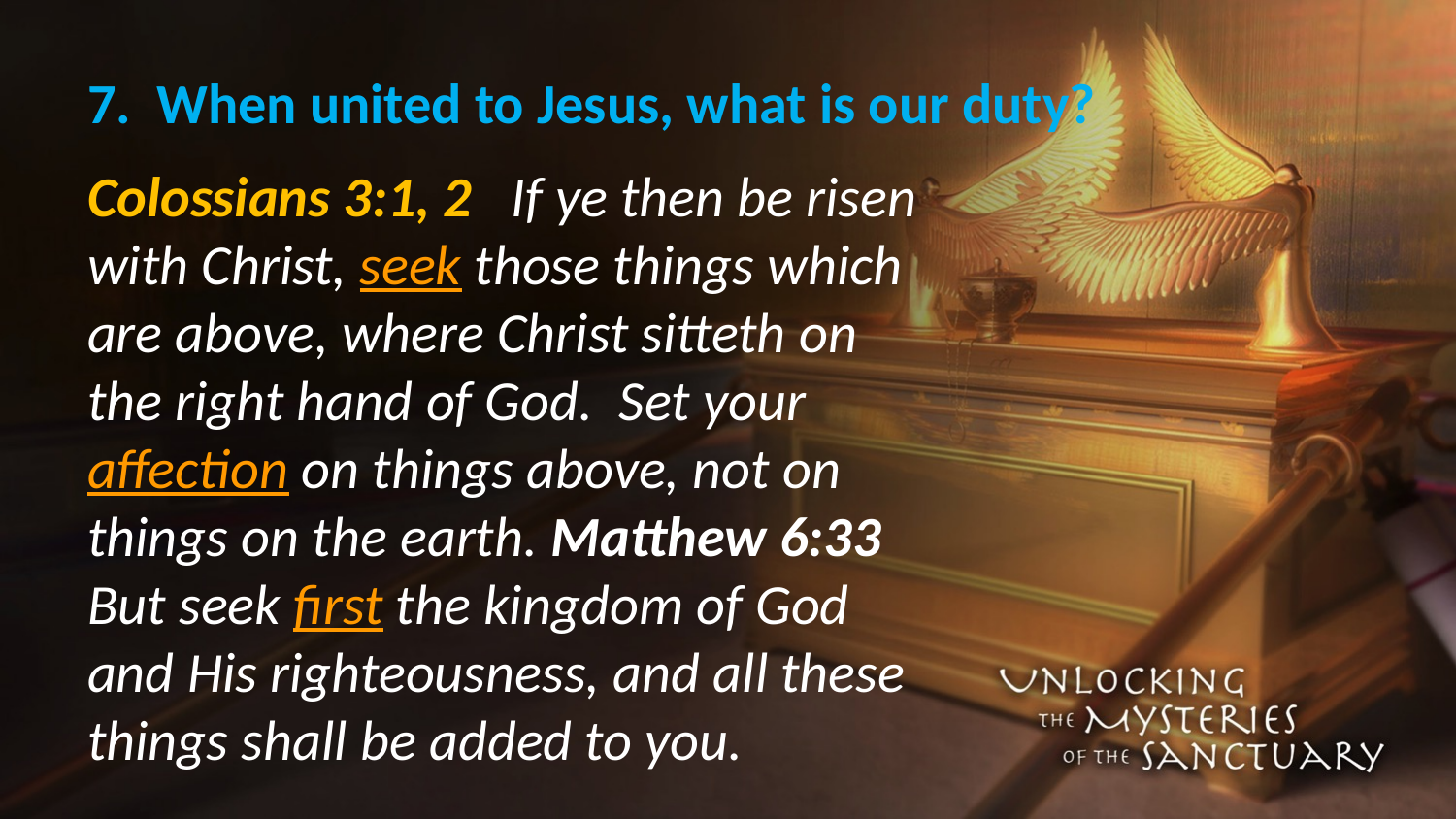

# 7.  When united to Jesus, what is our duty?

Colossians 3:1, 2   If ye then be risen with Christ, seek those things which are above, where Christ sitteth on the right hand of God.  Set your affection on things above, not on things on the earth. Matthew 6:33  But seek first the kingdom of God and His righteousness, and all these things shall be added to you.